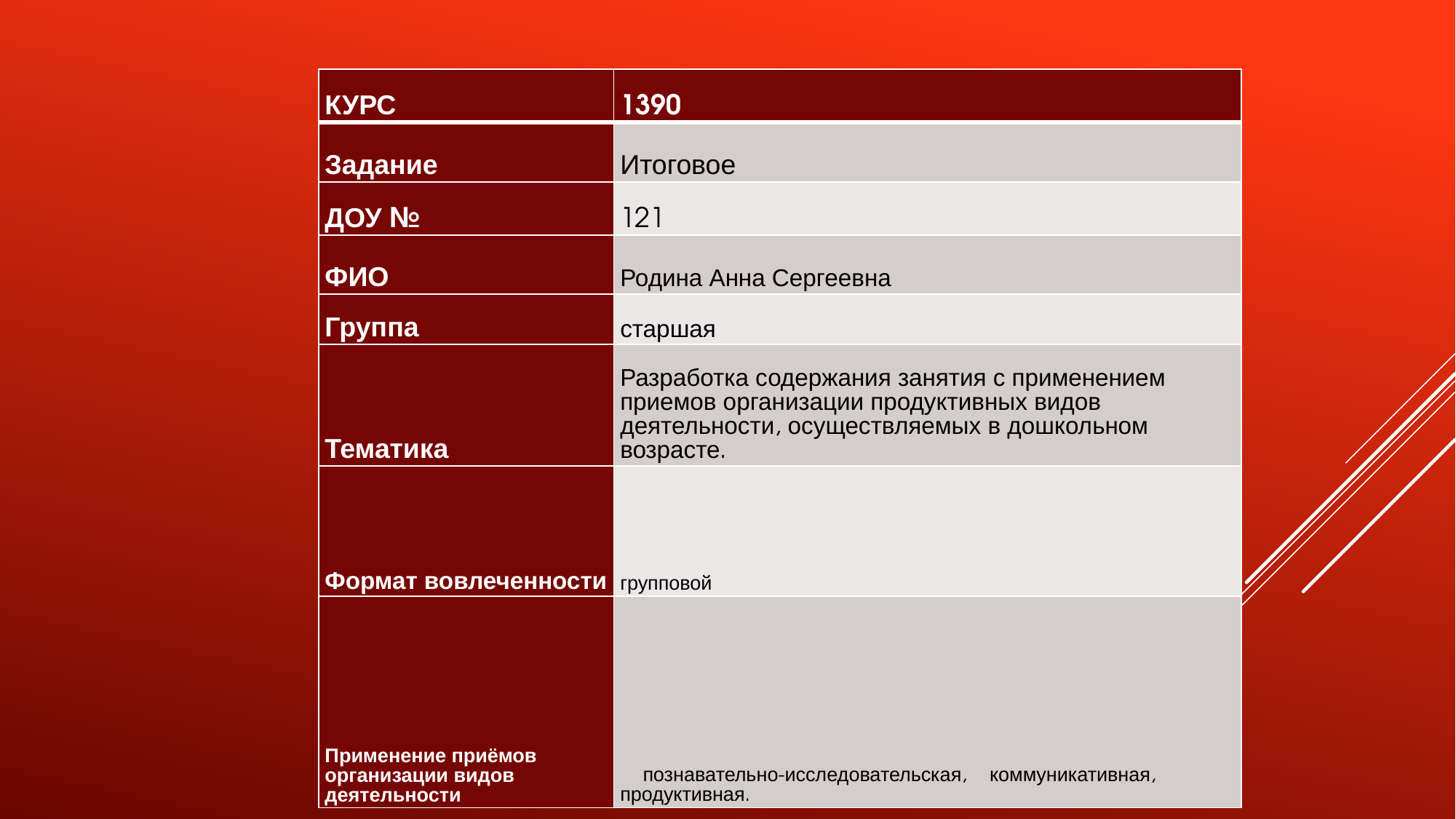

| КУРС | 1390 |
| --- | --- |
| Задание | Итоговое |
| ДОУ № | 121 |
| ФИО | Родина Анна Сергеевна |
| Группа | старшая |
| Тематика | Разработка содержания занятия с применением приемов организации продуктивных видов деятельности, осуществляемых в дошкольном возрасте. |
| Формат вовлеченности | групповой |
| Применение приёмов организации видов деятельности | познавательно-исследовательская, коммуникативная, продуктивная. |